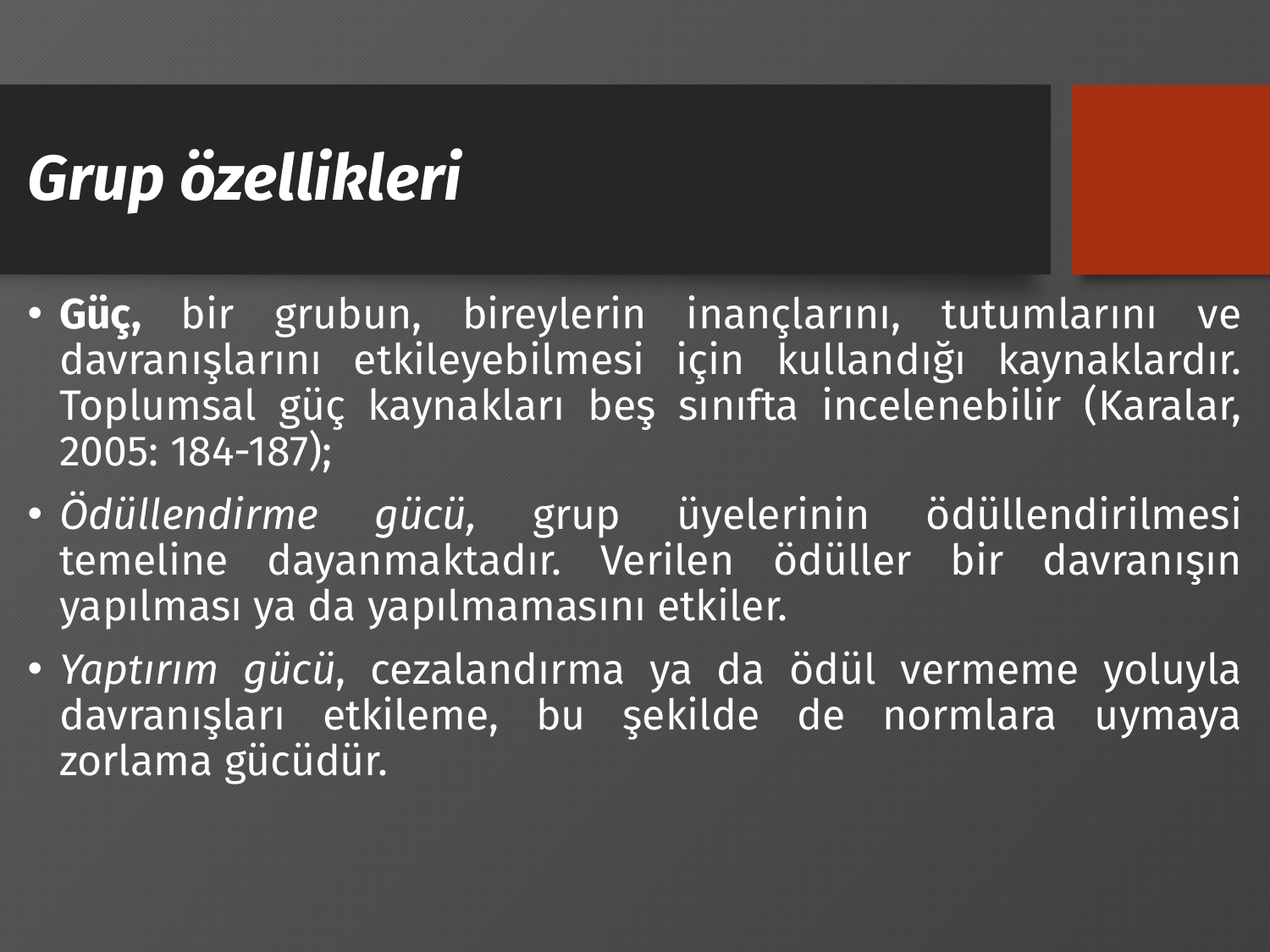

# Grup özellikleri
Güç, bir grubun, bireylerin inançlarını, tutumlarını ve davranışlarını etkileyebilmesi için kullandığı kaynaklardır. Toplumsal güç kaynakları beş sınıfta incelenebilir (Karalar, 2005: 184-187);
Ödüllendirme gücü, grup üyelerinin ödüllendirilmesi temeline dayanmaktadır. Verilen ödüller bir davranışın yapılması ya da yapılmamasını etkiler.
Yaptırım gücü, cezalandırma ya da ödül vermeme yoluyla davranışları etkileme, bu şekilde de normlara uymaya zorlama gücüdür.